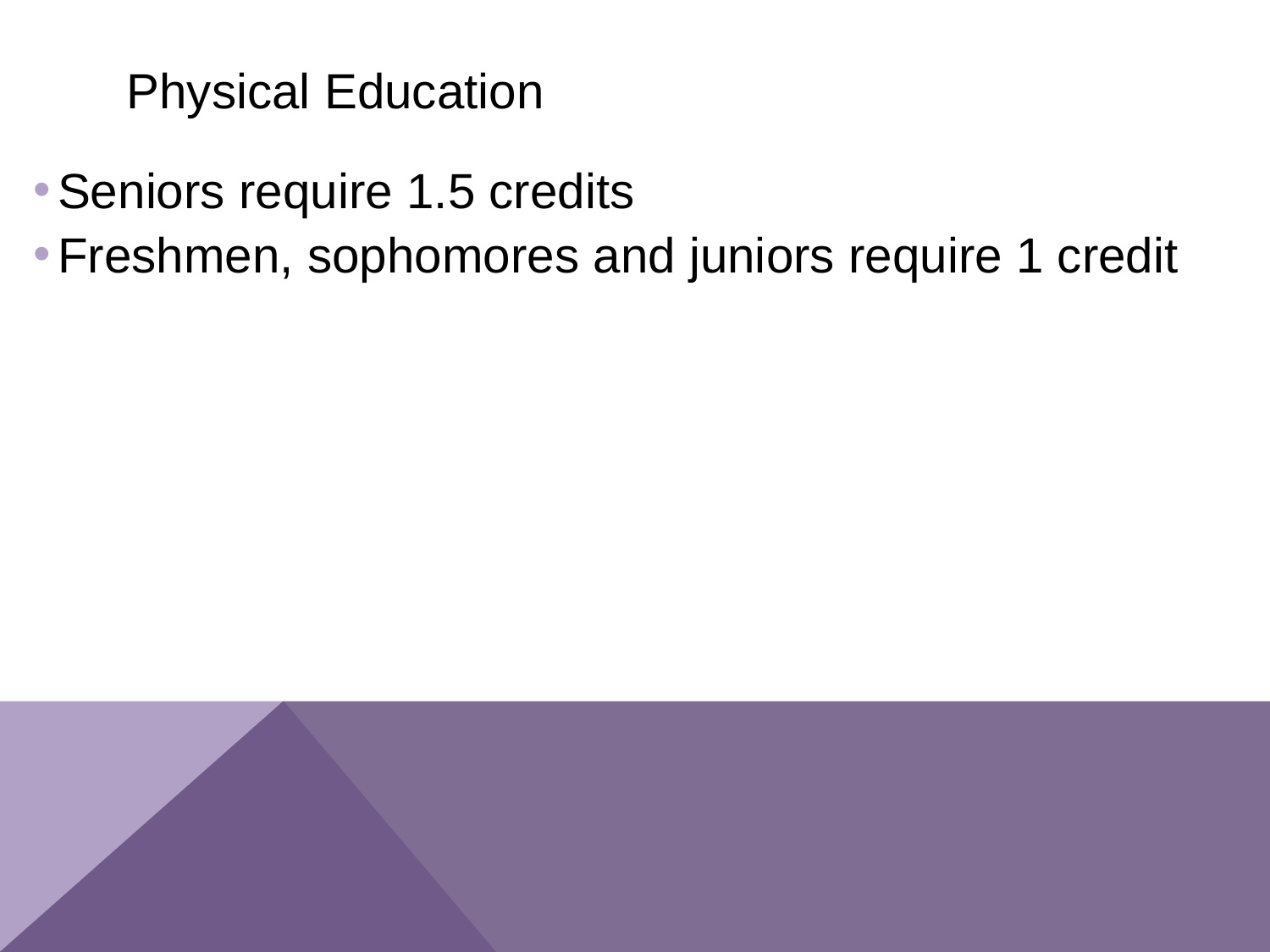

Physical Education
Seniors require 1.5 credits
Freshmen, sophomores and juniors require 1 credit